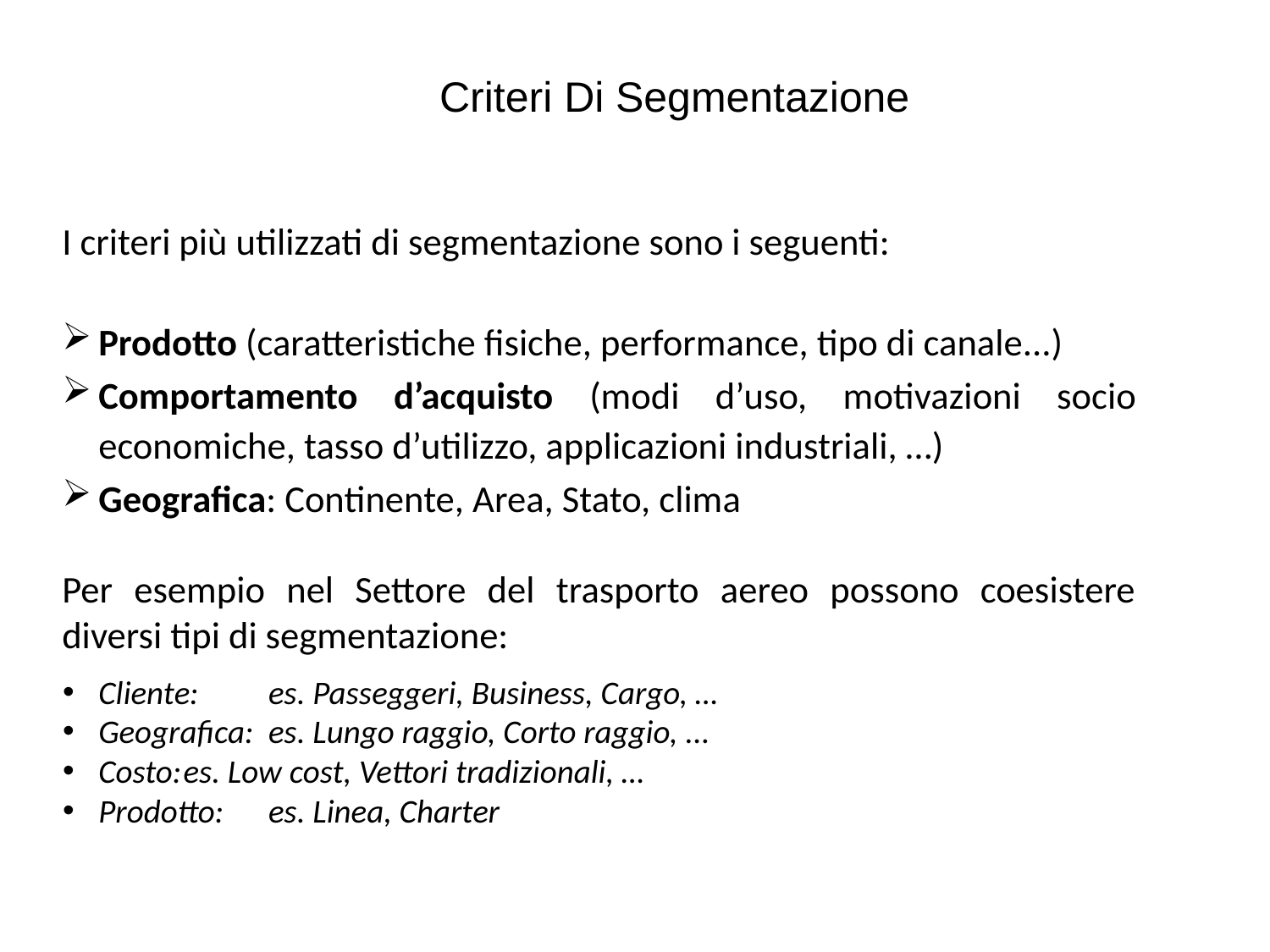

# Criteri Di Segmentazione
I criteri più utilizzati di segmentazione sono i seguenti:

Prodotto (caratteristiche fisiche, performance, tipo di canale...)
Comportamento d’acquisto (modi d’uso, motivazioni socio economiche, tasso d’utilizzo, applicazioni industriali, …)
Geografica: Continente, Area, Stato, clima

Per esempio nel Settore del trasporto aereo possono coesistere diversi tipi di segmentazione:

Cliente:	es. Passeggeri, Business, Cargo, …
Geografica:	es. Lungo raggio, Corto raggio, ...
Costo:		es. Low cost, Vettori tradizionali, …
Prodotto:	es. Linea, Charter